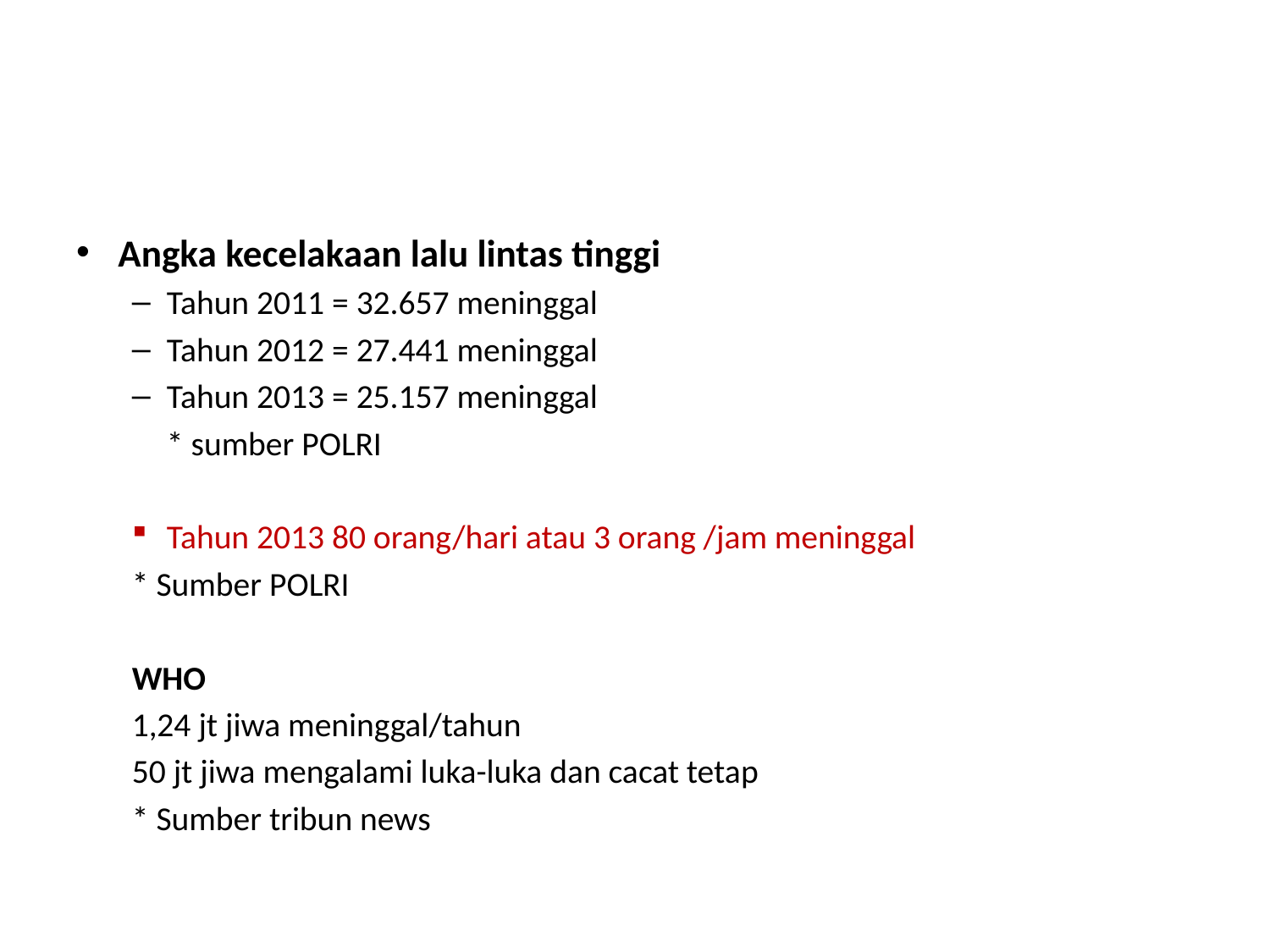

#
Angka kecelakaan lalu lintas tinggi
Tahun 2011 = 32.657 meninggal
Tahun 2012 = 27.441 meninggal
Tahun 2013 = 25.157 meninggal
		* sumber POLRI

Tahun 2013 80 orang/hari atau 3 orang /jam meninggal
* Sumber POLRI

WHO
1,24 jt jiwa meninggal/tahun
50 jt jiwa mengalami luka-luka dan cacat tetap
* Sumber tribun news